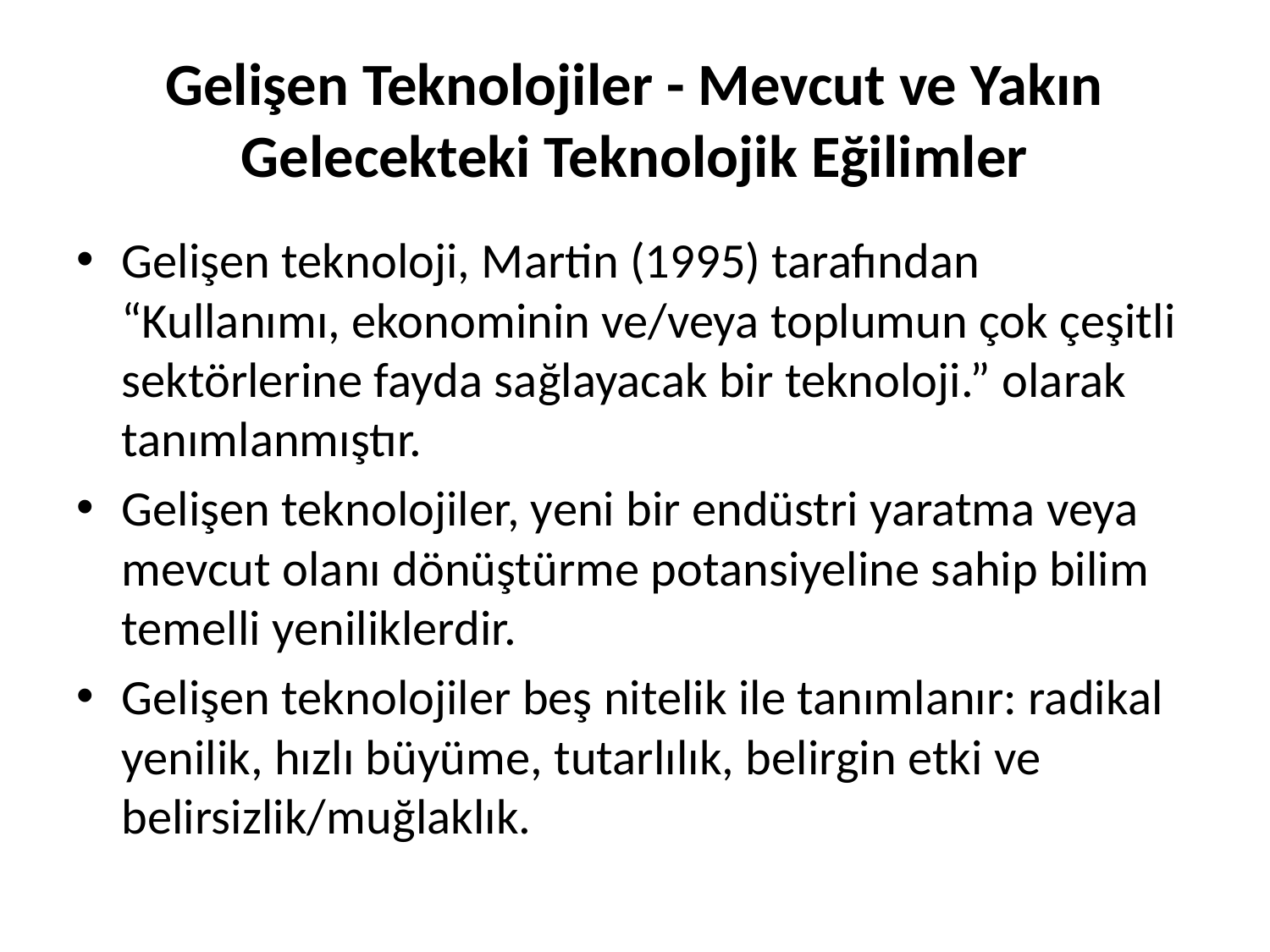

# Gelişen Teknolojiler - Mevcut ve Yakın Gelecekteki Teknolojik Eğilimler
Gelişen teknoloji, Martin (1995) tarafından “Kullanımı, ekonominin ve/veya toplumun çok çeşitli sektörlerine fayda sağlayacak bir teknoloji.” olarak tanımlanmıştır.
Gelişen teknolojiler, yeni bir endüstri yaratma veya mevcut olanı dönüştürme potansiyeline sahip bilim temelli yeniliklerdir.
Gelişen teknolojiler beş nitelik ile tanımlanır: radikal yenilik, hızlı büyüme, tutarlılık, belirgin etki ve belirsizlik/muğlaklık.